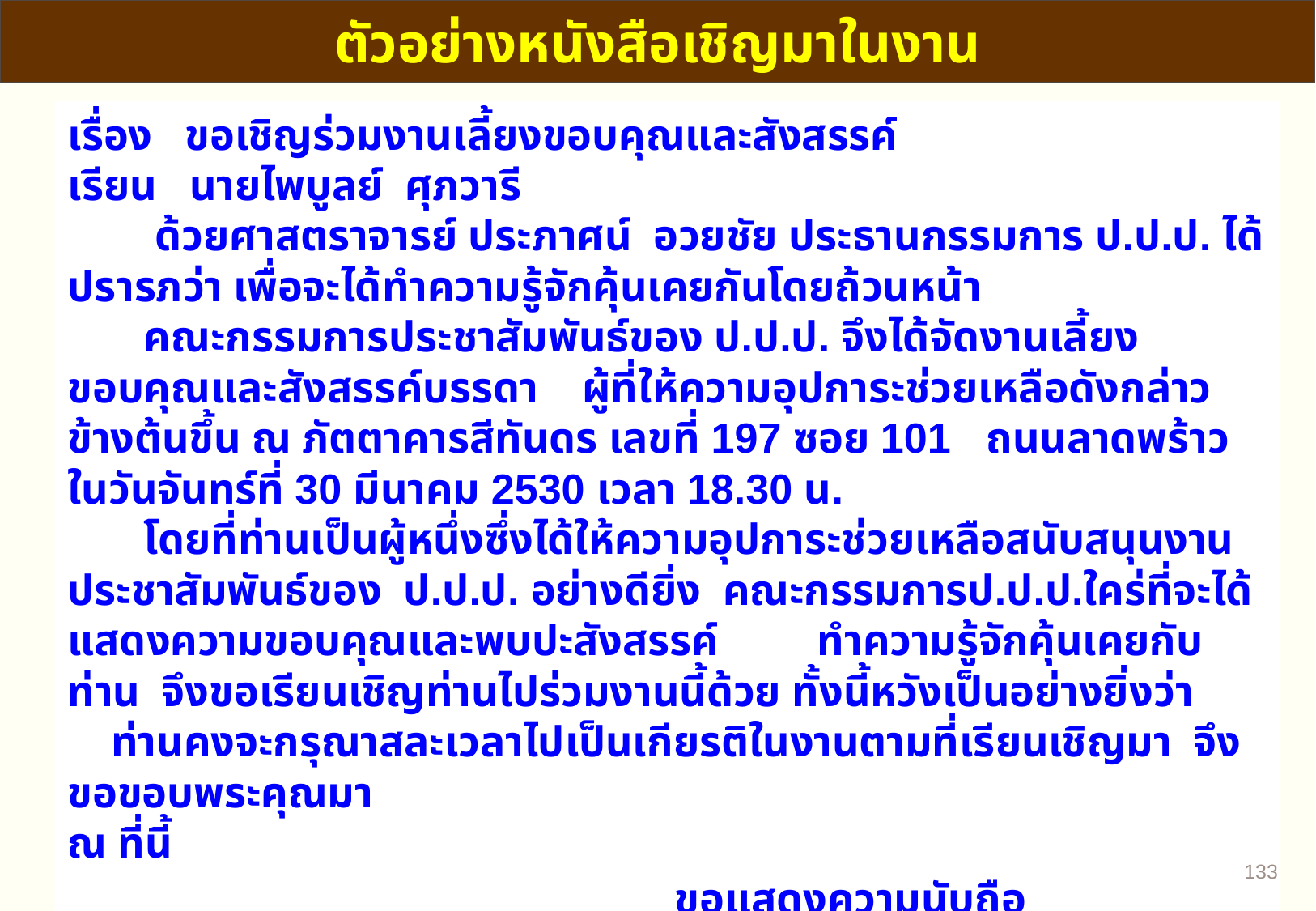

ตัวอย่างหนังสือเชิญมาในงาน
เรื่อง   ขอเชิญร่วมงานเลี้ยงขอบคุณและสังสรรค์
เรียน   นายไพบูลย์  ศุภวารี
        ด้วยศาสตราจารย์ ประภาศน์  อวยชัย ประธานกรรมการ ป.ป.ป. ได้ปรารภว่า เพื่อจะได้ทำความรู้จักคุ้นเคยกันโดยถ้วนหน้า
       คณะกรรมการประชาสัมพันธ์ของ ป.ป.ป. จึงได้จัดงานเลี้ยงขอบคุณและสังสรรค์บรรดา    ผู้ที่ให้ความอุปการะช่วยเหลือดังกล่าวข้างต้นขึ้น ณ ภัตตาคารสีทันดร เลขที่ 197 ซอย 101   ถนนลาดพร้าว ในวันจันทร์ที่ 30 มีนาคม 2530 เวลา 18.30 น.
       โดยที่ท่านเป็นผู้หนึ่งซึ่งได้ให้ความอุปการะช่วยเหลือสนับสนุนงานประชาสัมพันธ์ของ  ป.ป.ป. อย่างดียิ่ง  คณะกรรมการป.ป.ป.ใคร่ที่จะได้แสดงความขอบคุณและพบปะสังสรรค์         ทำความรู้จักคุ้นเคยกับท่าน  จึงขอเรียนเชิญท่านไปร่วมงานนี้ด้วย ทั้งนี้หวังเป็นอย่างยิ่งว่า           ท่านคงจะกรุณาสละเวลาไปเป็นเกียรติในงานตามที่เรียนเชิญมา  จึงขอขอบพระคุณมา
ณ ที่นี้
					ขอแสดงความนับถือ

					(นายประวีณ  ณ นคร)
				ประธานอนุกรรมการประชาสัมพันธ์ ป.ป.ป.
133